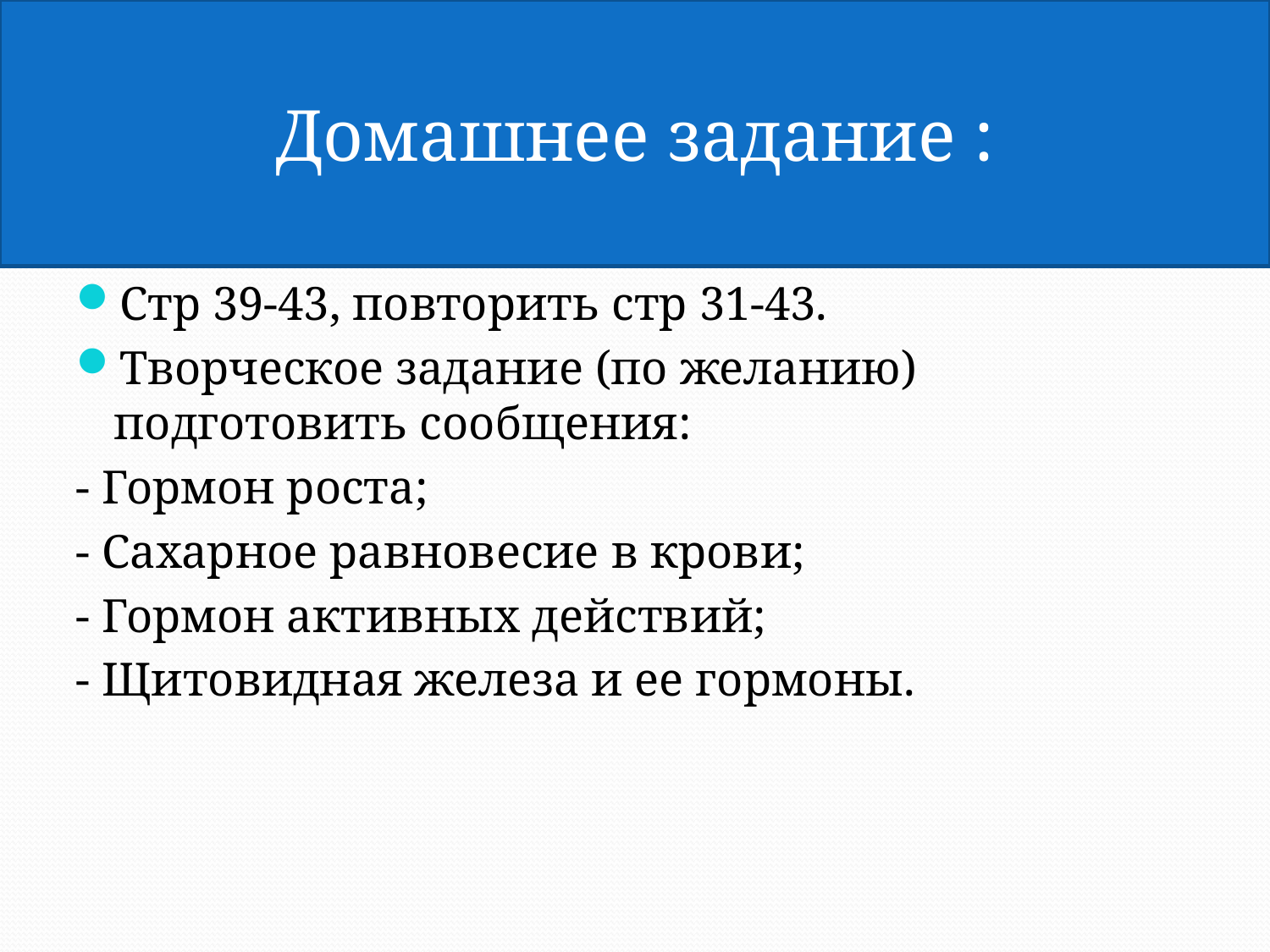

Домашнее задание :
#
Стр 39-43, повторить стр 31-43.
Творческое задание (по желанию) подготовить сообщения:
- Гормон роста;
- Сахарное равновесие в крови;
- Гормон активных действий;
- Щитовидная железа и ее гормоны.